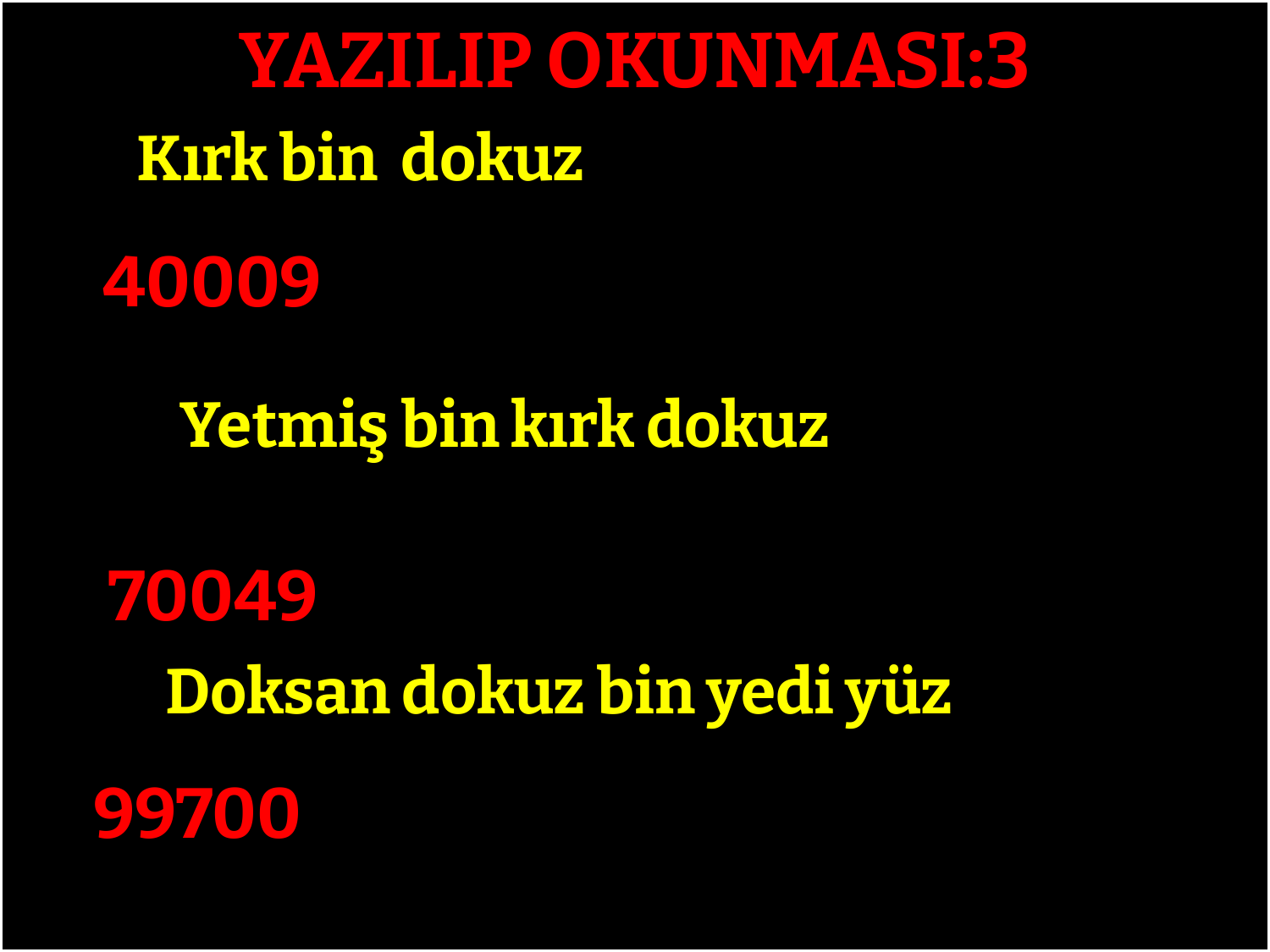

YAZILIP OKUNMASI:3
Kırk bin  dokuz
40009
#
Yetmiş bin kırk dokuz
70049
Doksan dokuz bin yedi yüz
99700